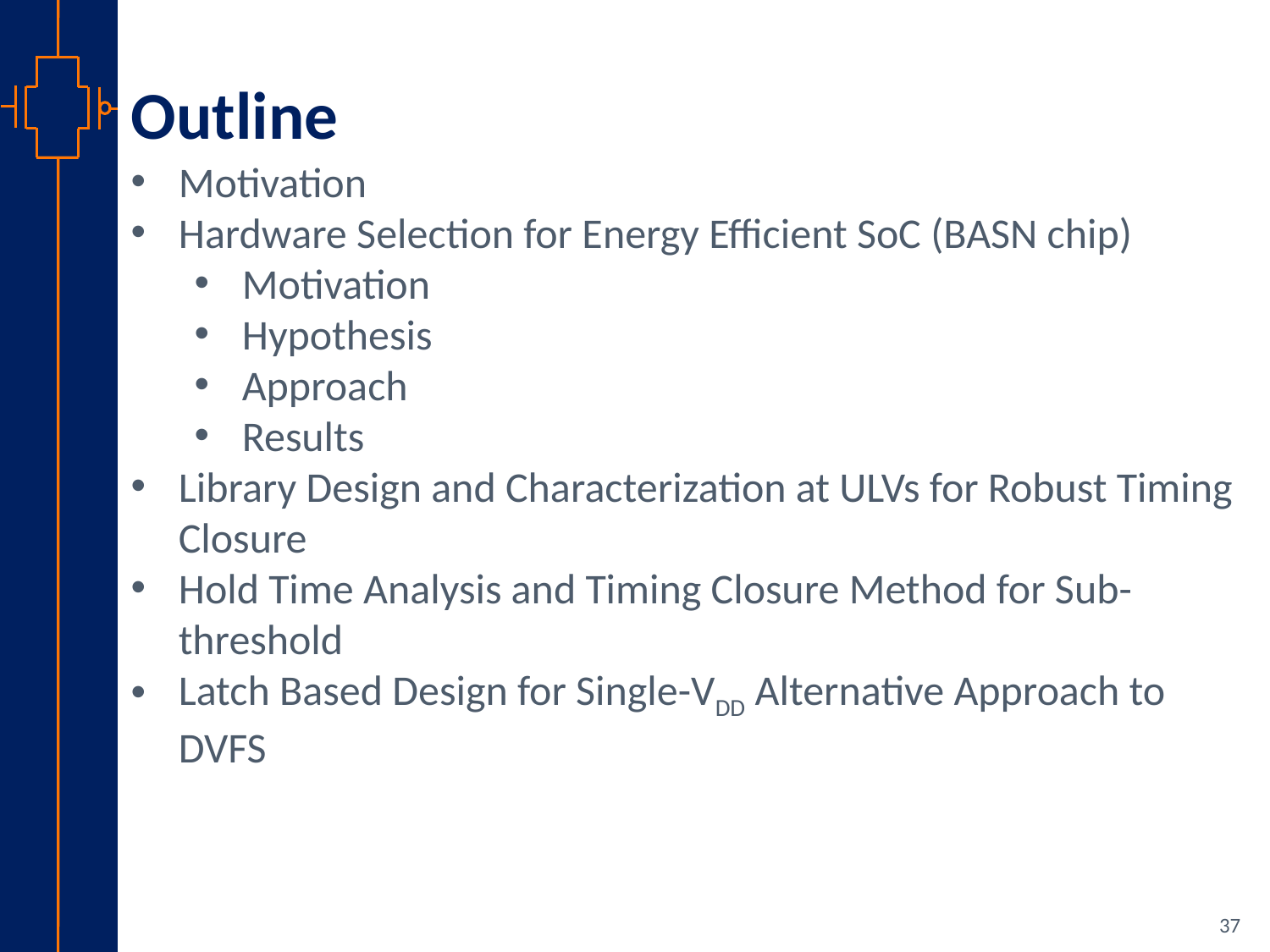

# Outline
Motivation
Hardware Selection for Energy Efficient SoC (BASN chip)
Motivation
Hypothesis
Approach
Results
Library Design and Characterization at ULVs for Robust Timing Closure
Hold Time Analysis and Timing Closure Method for Sub-threshold
Latch Based Design for Single-VDD Alternative Approach to DVFS

37